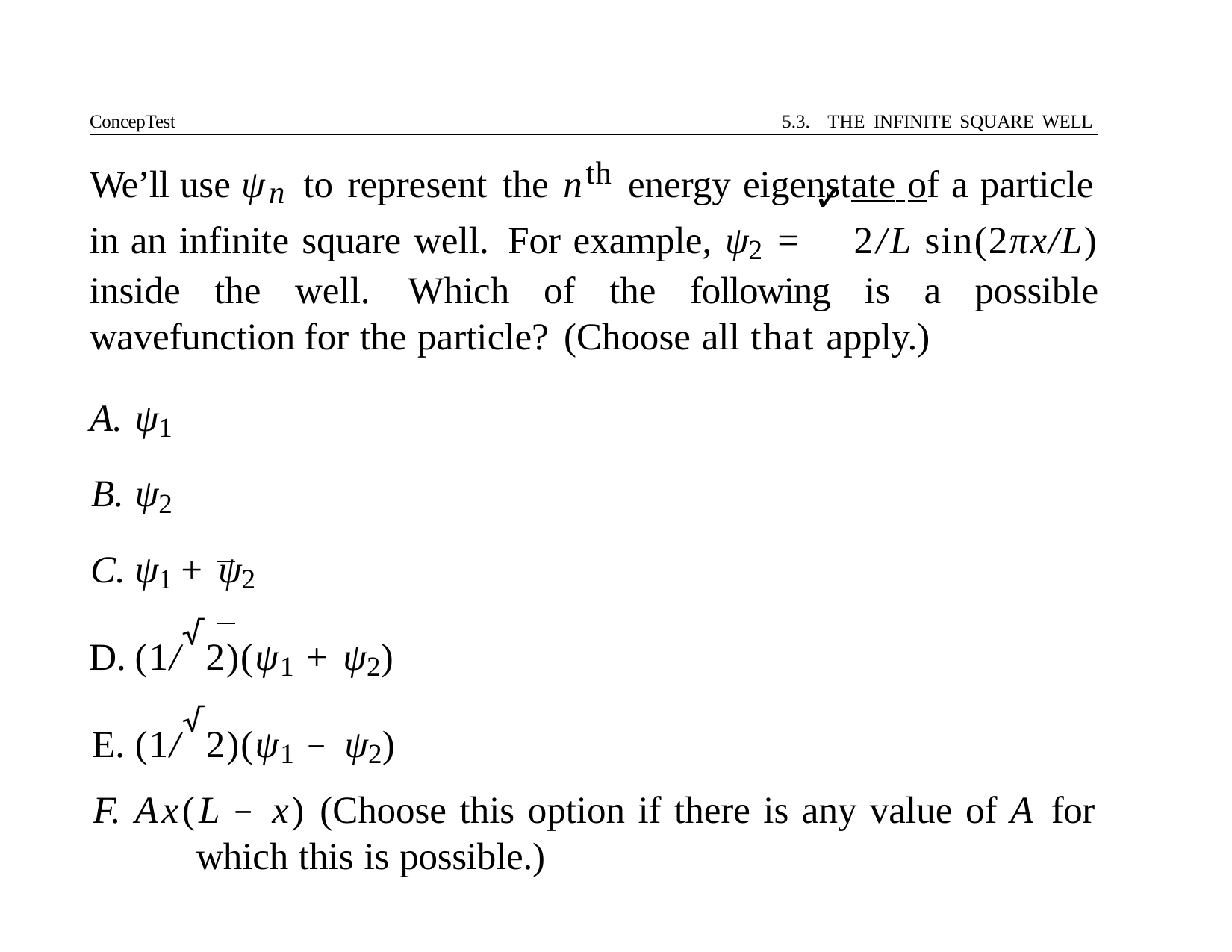

ConcepTest
5.3.  THE INFINITE SQUARE WELL

th
We’ll use ψ	to represent the n
energy eigenstate of a particle
n
✓
in an infinite square well. For example, ψ2 =   2/L sin(2πx/L) inside the well. Which of the following is a possible wavefunction for the particle? (Choose all that apply.)
ψ1
ψ2
ψ1 + ψ2
(1/√2)(ψ1 + ψ2)
(1/√2)(ψ1 − ψ2)
Ax(L − x) (Choose this option if there is any value of A for 	which this is possible.)